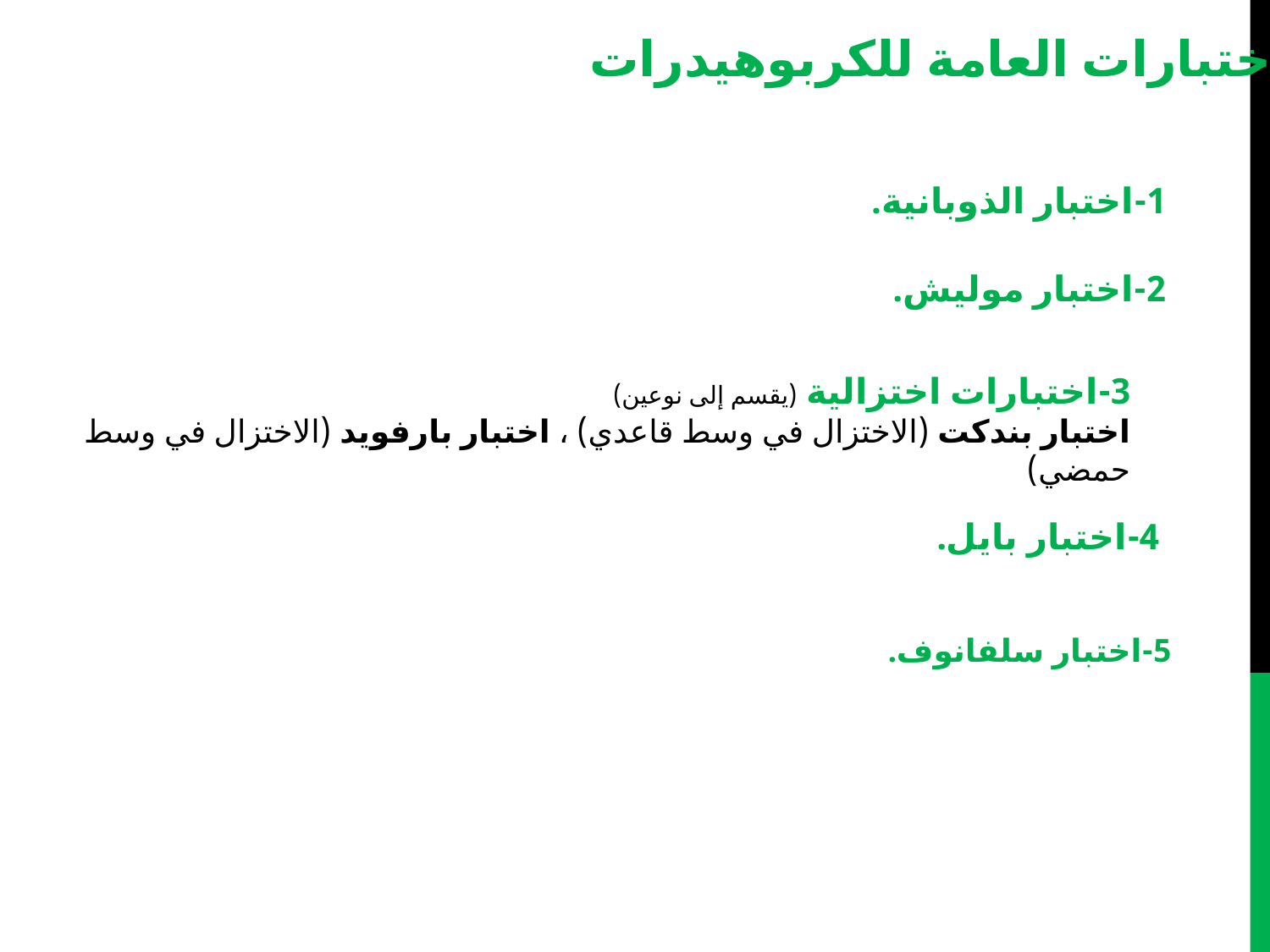

الاختبارات العامة للكربوهيدرات:
1-اختبار الذوبانية.
2-اختبار موليش.
3-اختبارات اختزالية (يقسم إلى نوعين)
اختبار بندكت (الاختزال في وسط قاعدي) ، اختبار بارفويد (الاختزال في وسط حمضي)
4-اختبار بايل.
5-اختبار سلفانوف.